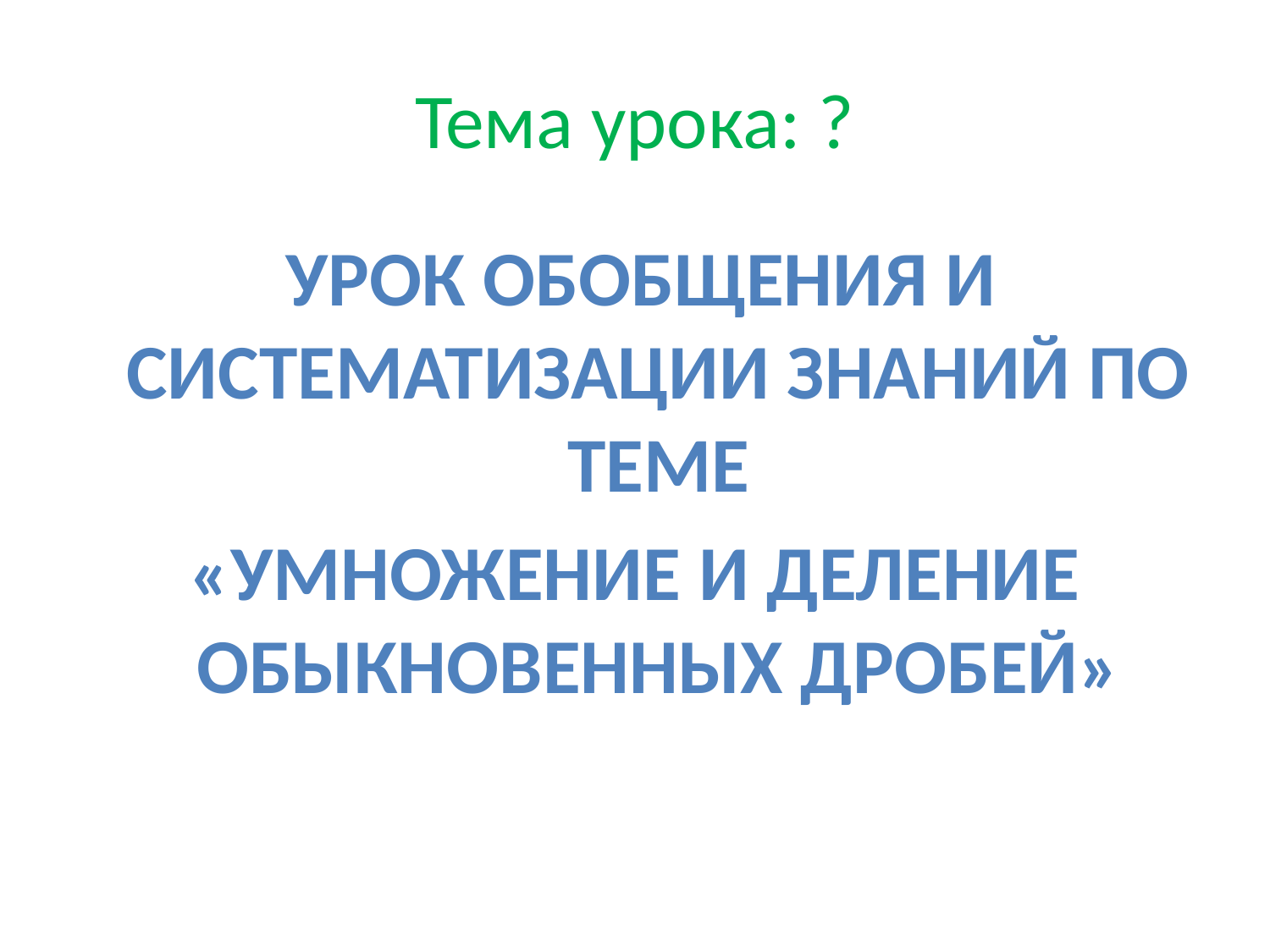

# Тема урока: ?
 Урок обобщения и систематизации знаний по теме
«Умножение и деление обыкновенных дробей»